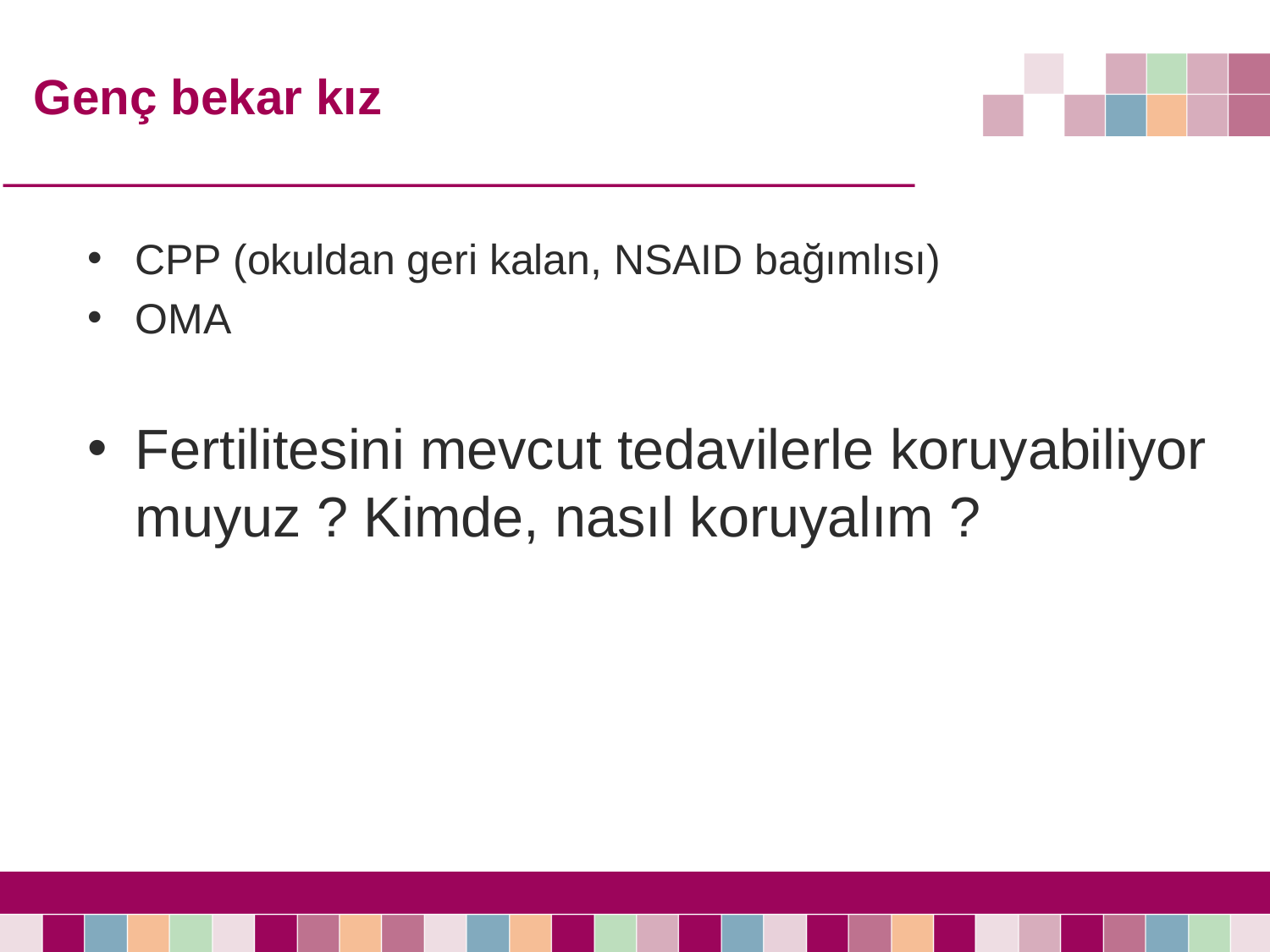

# Genç bekar kız
CPP (okuldan geri kalan, NSAID bağımlısı)
OMA

Fertilitesini mevcut tedavilerle koruyabiliyor muyuz ? Kimde, nasıl koruyalım ?